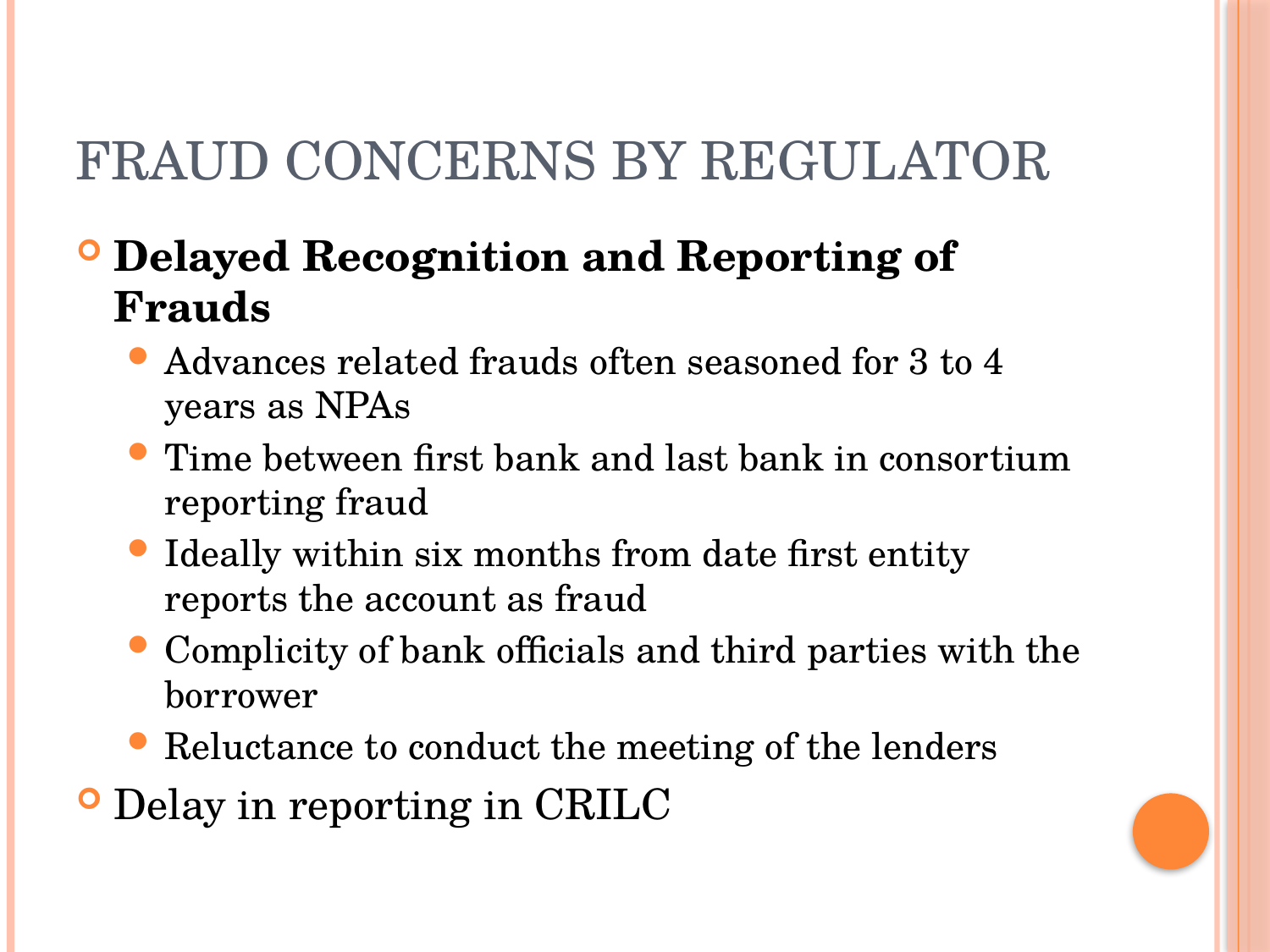

# Fraud Concerns by Regulator
Delayed Recognition and Reporting of Frauds
Advances related frauds often seasoned for 3 to 4 years as NPAs
Time between first bank and last bank in consortium reporting fraud
Ideally within six months from date first entity reports the account as fraud
Complicity of bank officials and third parties with the borrower
Reluctance to conduct the meeting of the lenders
Delay in reporting in CRILC